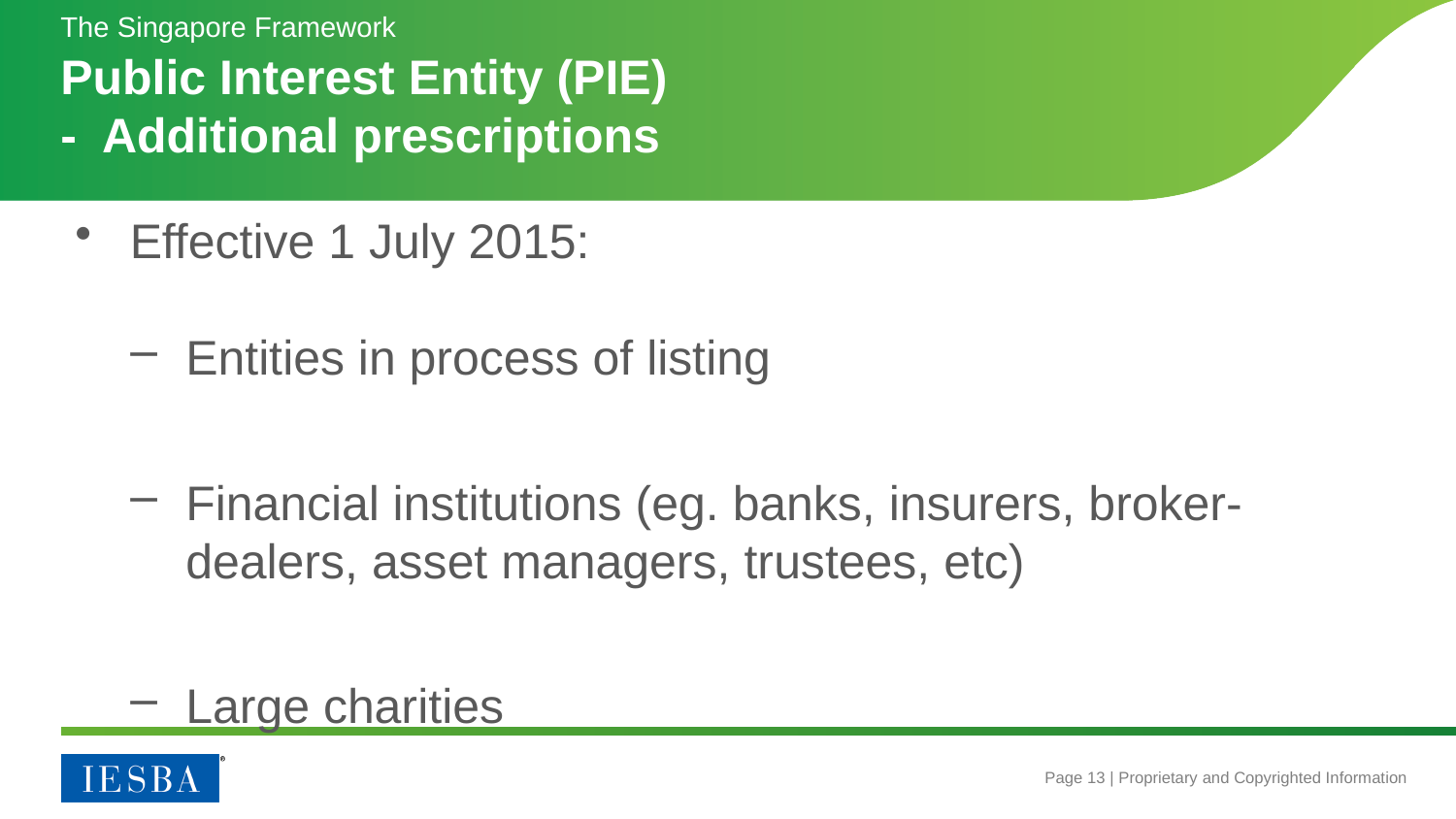

The Singapore Framework

# Public Interest Entity (PIE) -  Additional prescriptions
Effective 1 July 2015:

Entities in process of listing

Financial institutions (eg. banks, insurers, broker-dealers, asset managers, trustees, etc)

Large charities